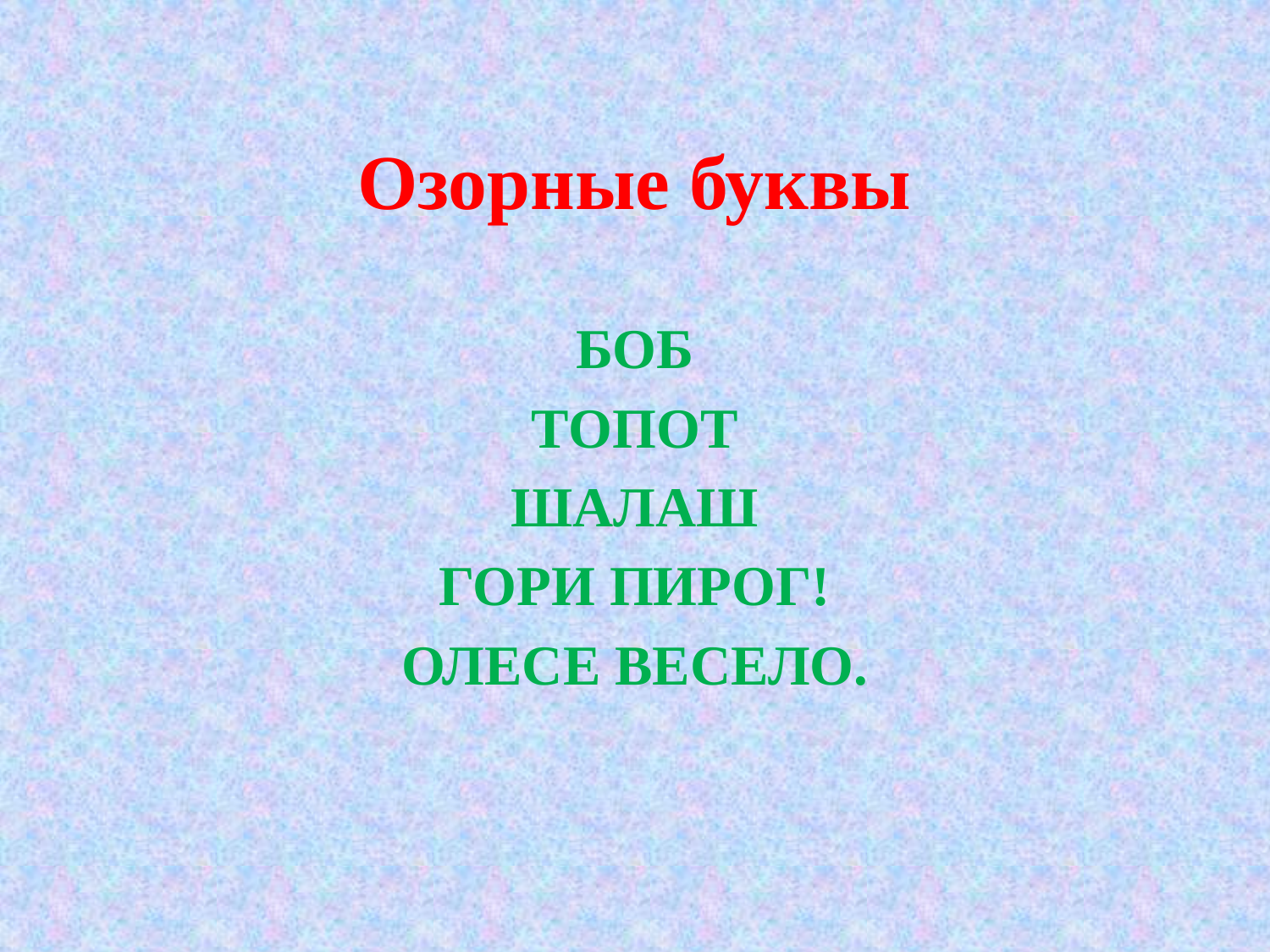

# Озорные буквы
БОБ
ТОПОТ
ШАЛАШ
ГОРИ ПИРОГ!
ОЛЕСЕ ВЕСЕЛО.